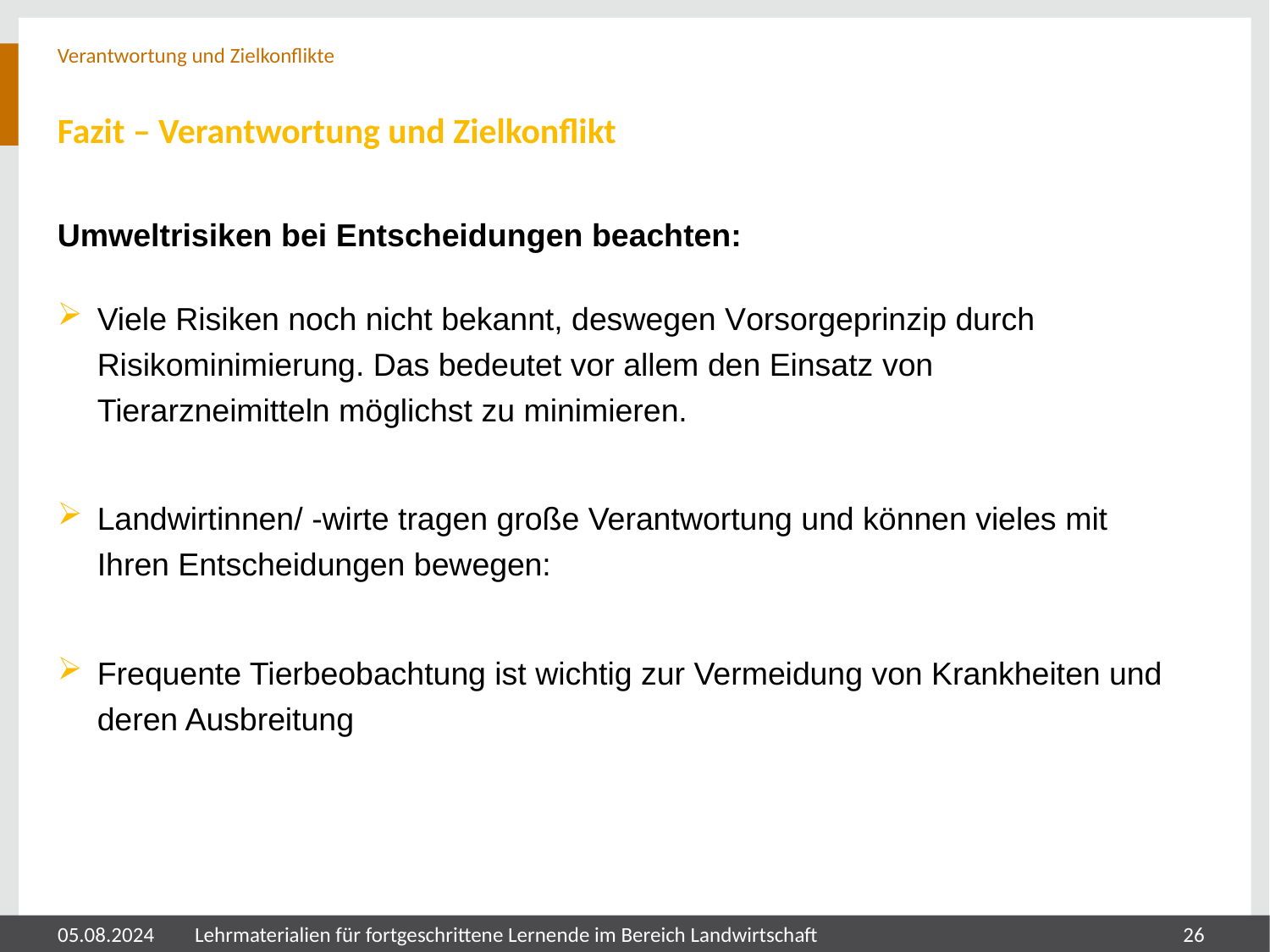

Verantwortung und Zielkonflikte
# Fazit – Verantwortung und Zielkonflikt
Umweltrisiken bei Entscheidungen beachten:

Viele Risiken noch nicht bekannt, deswegen Vorsorgeprinzip durch Risikominimierung. Das bedeutet vor allem den Einsatz von Tierarzneimitteln möglichst zu minimieren.

Landwirtinnen/ -wirte tragen große Verantwortung und können vieles mit Ihren Entscheidungen bewegen:

Frequente Tierbeobachtung ist wichtig zur Vermeidung von Krankheiten und deren Ausbreitung

05.08.2024
Lehrmaterialien für fortgeschrittene Lernende im Bereich Landwirtschaft
26